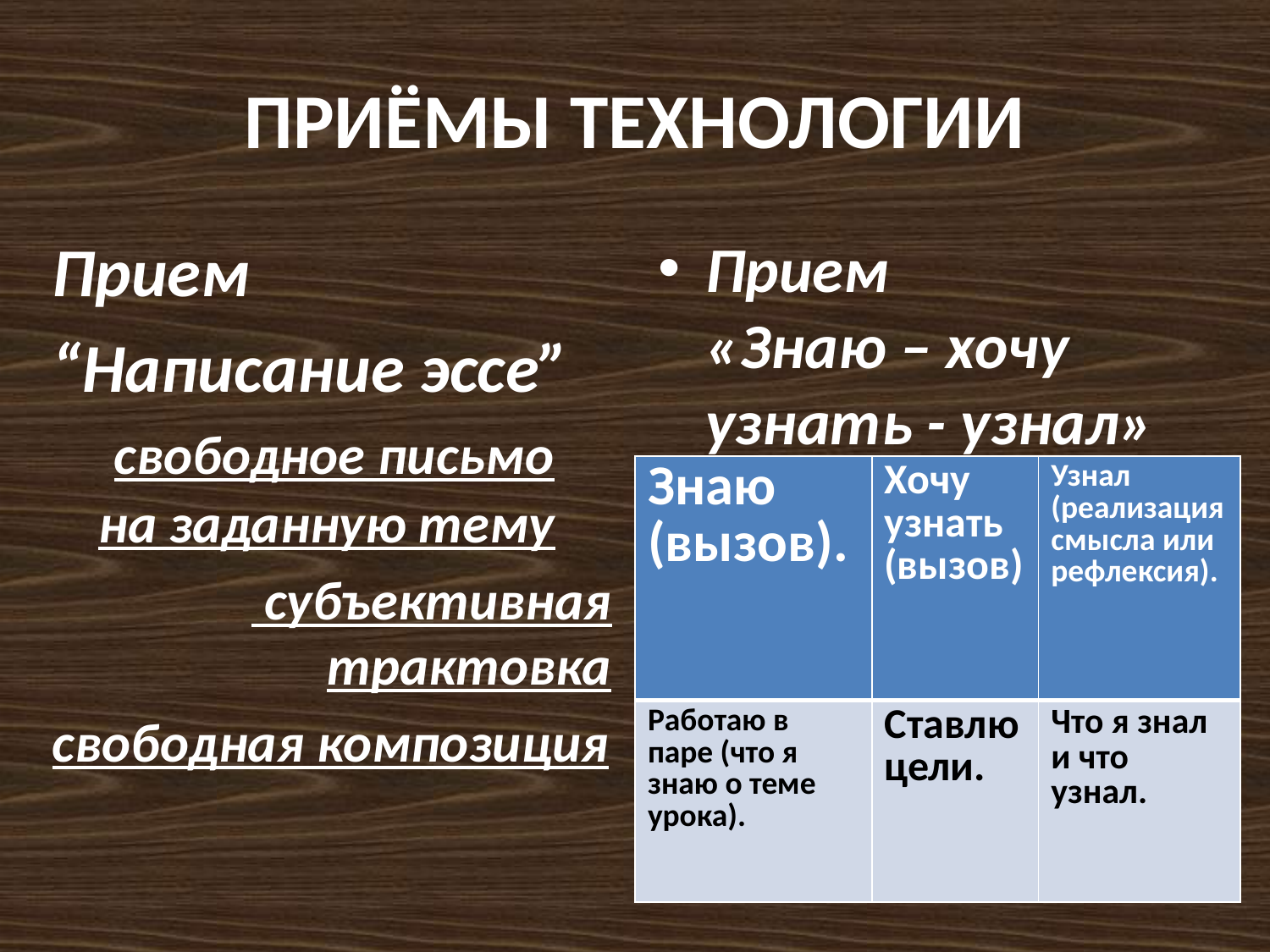

# ПРИЁМЫ ТЕХНОЛОГИИ
Прием
“Написание эссе”
 свободное письмо на заданную тему
 субъективная трактовка
свободная композиция

Прием
«Знаю – хочу узнать - узнал»

| Знаю (вызов). | Хочу узнать (вызов) | Узнал (реализация смысла или рефлексия). |
| --- | --- | --- |
| Работаю в паре (что я знаю о теме урока). | Ставлю цели. | Что я знал и что узнал. |